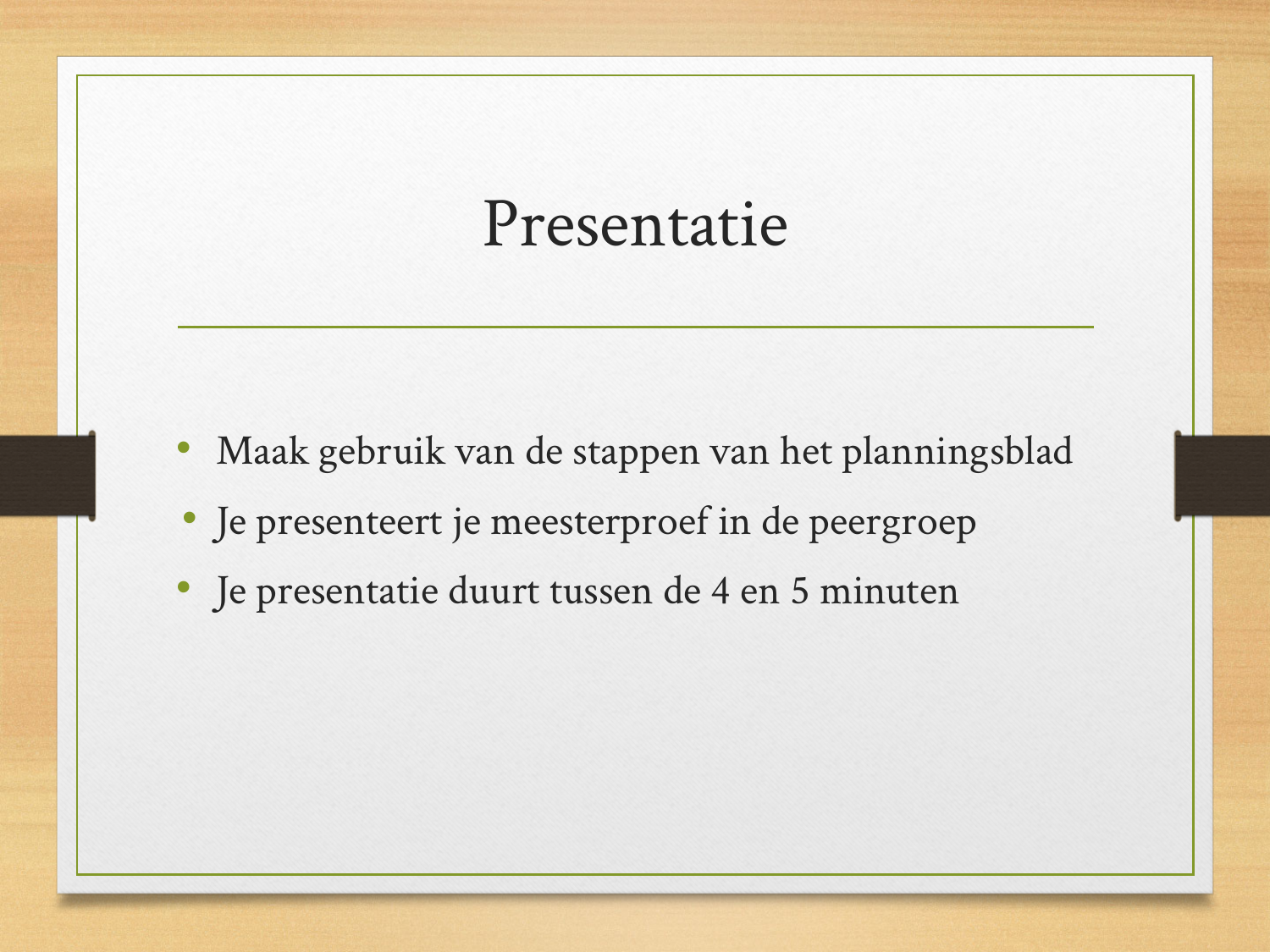

# Presentatie

Maak gebruik van de stappen van het planningsblad
Je presenteert je meesterproef in de peergroep
Je presentatie duurt tussen de 4 en 5 minuten